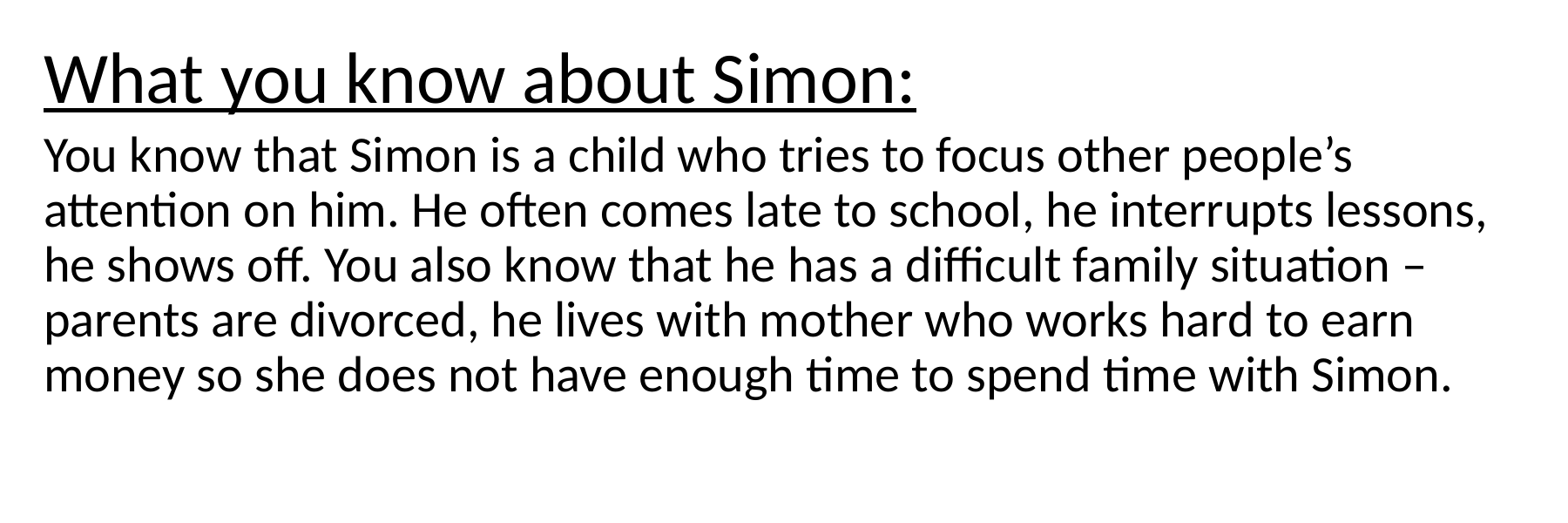

What you know about Simon:
You know that Simon is a child who tries to focus other people’s attention on him. He often comes late to school, he interrupts lessons, he shows off. You also know that he has a difficult family situation – parents are divorced, he lives with mother who works hard to earn money so she does not have enough time to spend time with Simon.